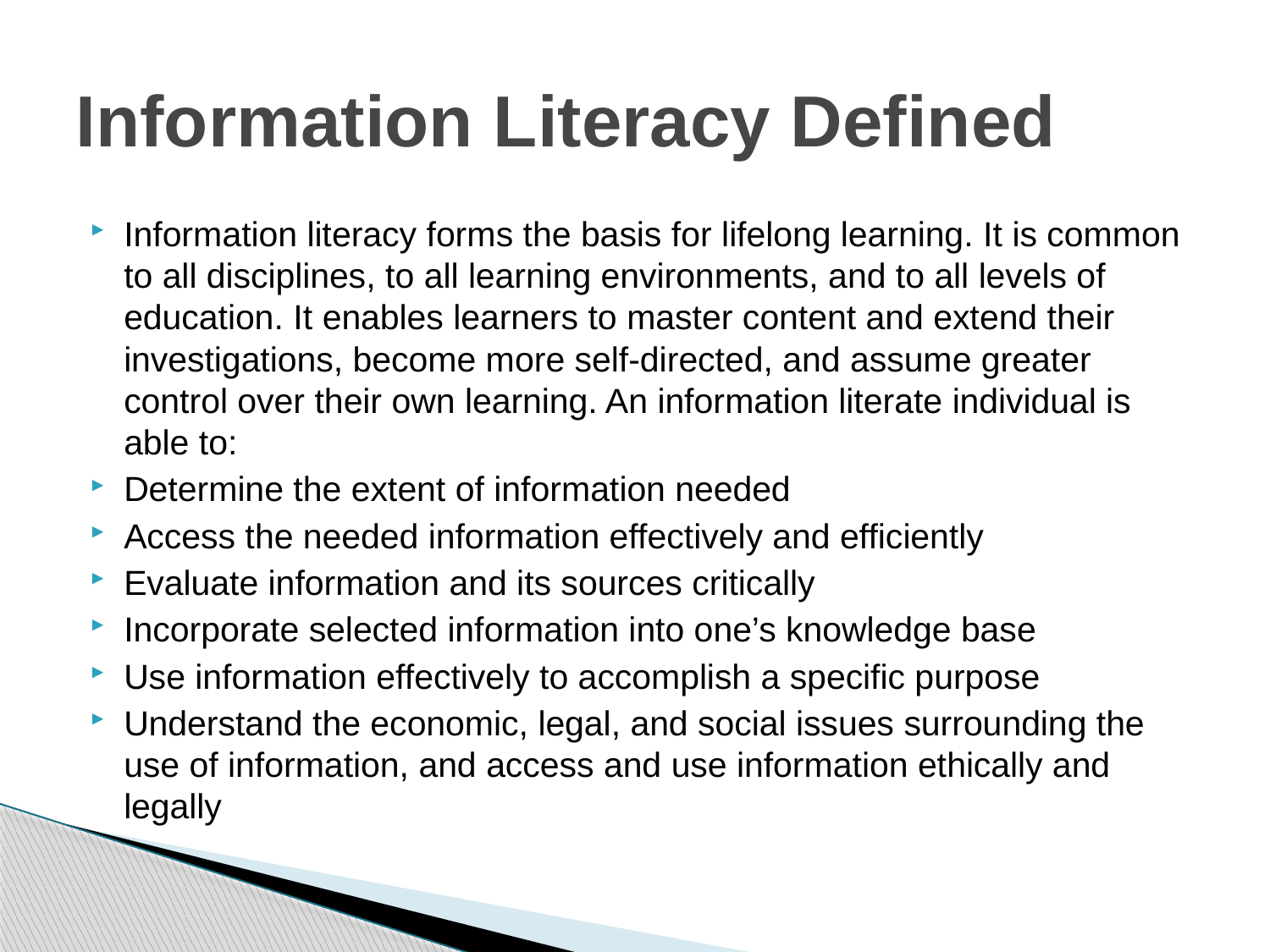

# Information Literacy Defined
Information literacy forms the basis for lifelong learning. It is common to all disciplines, to all learning environments, and to all levels of education. It enables learners to master content and extend their investigations, become more self-directed, and assume greater control over their own learning. An information literate individual is able to:
Determine the extent of information needed
Access the needed information effectively and efficiently
Evaluate information and its sources critically
Incorporate selected information into one’s knowledge base
Use information effectively to accomplish a specific purpose
Understand the economic, legal, and social issues surrounding the use of information, and access and use information ethically and legally